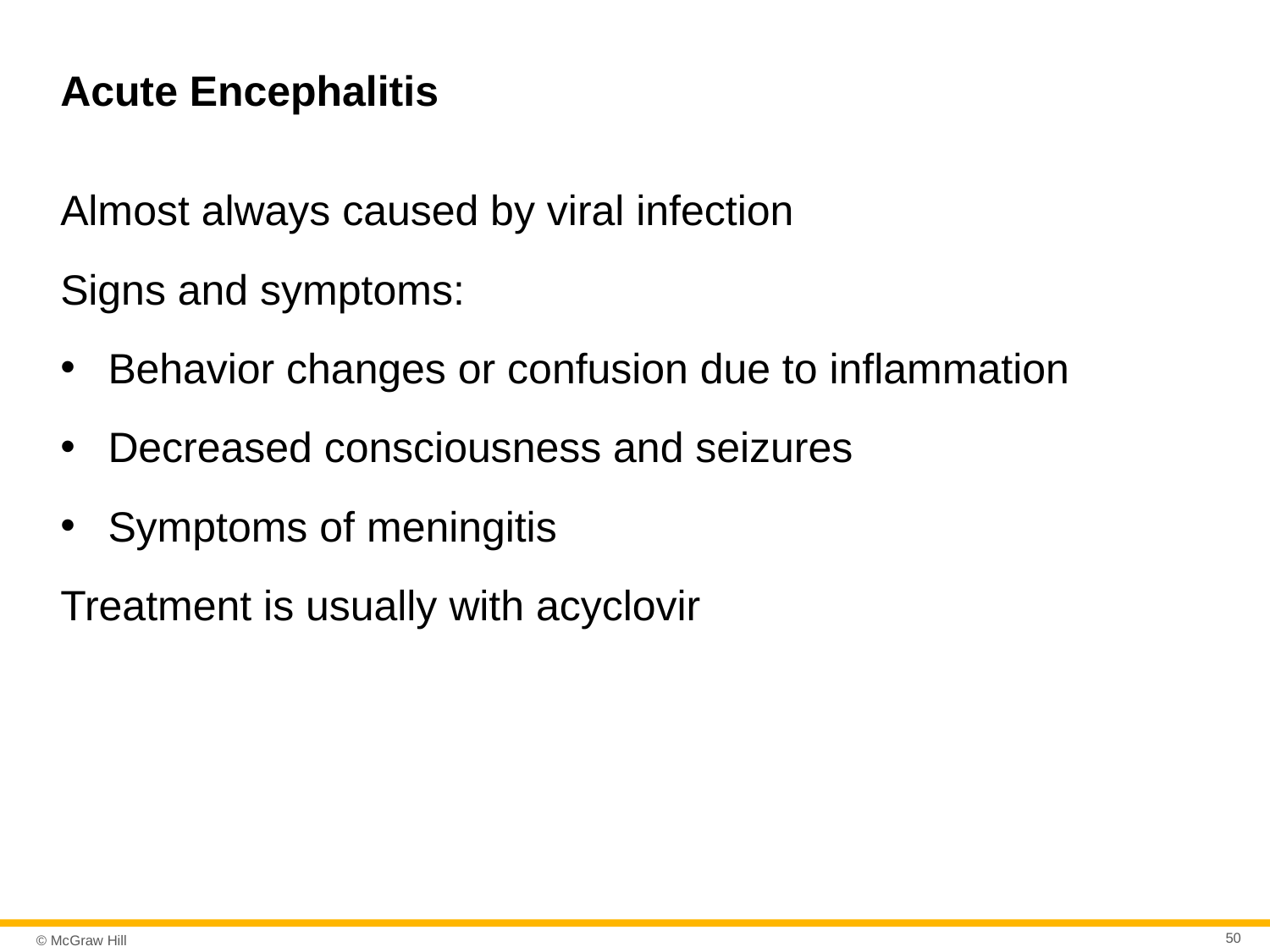

# Acute Encephalitis
Almost always caused by viral infection
Signs and symptoms:
Behavior changes or confusion due to inflammation
Decreased consciousness and seizures
Symptoms of meningitis
Treatment is usually with acyclovir